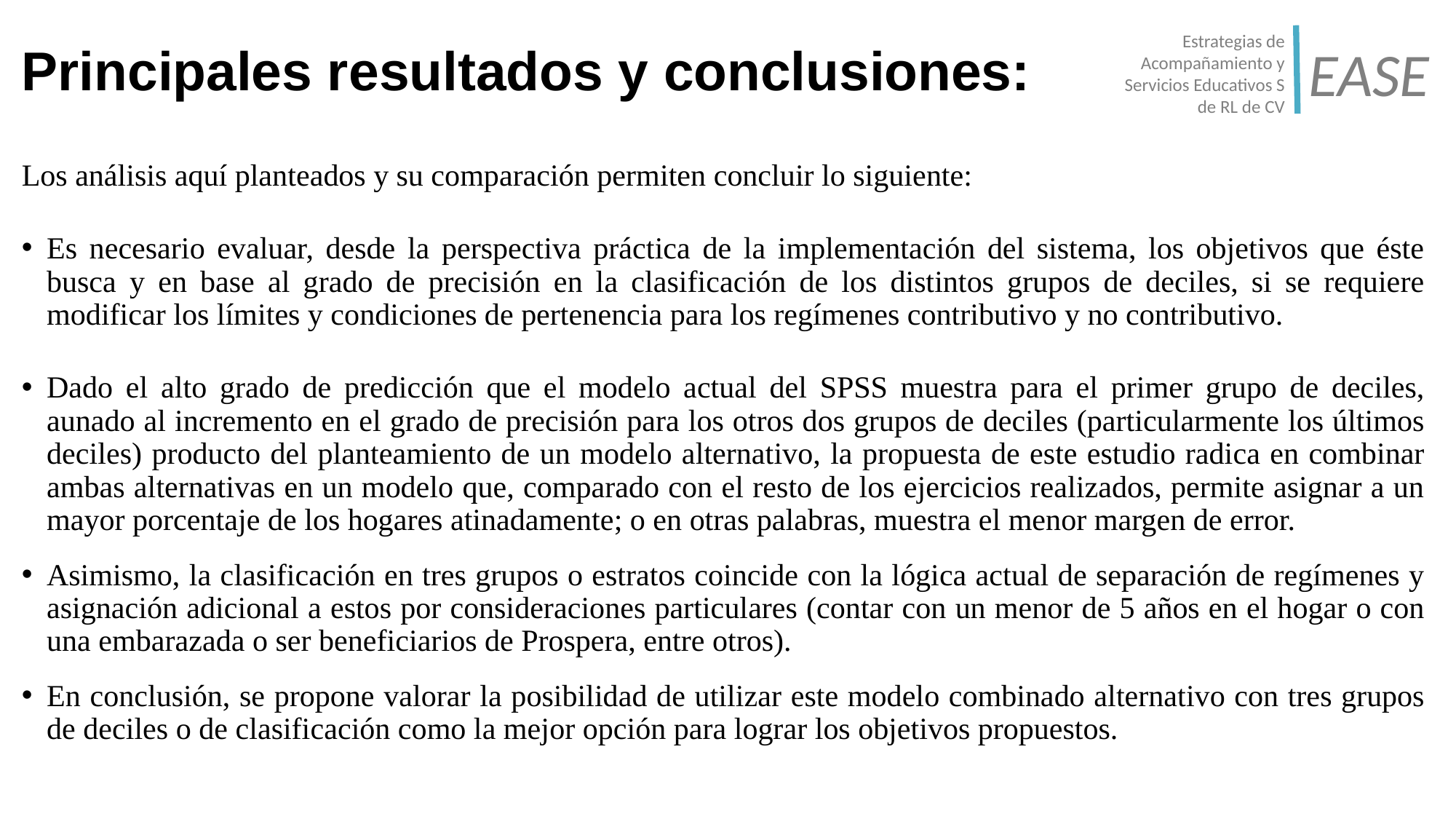

# Principales resultados y conclusiones:
Estrategias de Acompañamiento y Servicios Educativos S de RL de CV

EASE

Los análisis aquí planteados y su comparación permiten concluir lo siguiente:

Es necesario evaluar, desde la perspectiva práctica de la implementación del sistema, los objetivos que éste busca y en base al grado de precisión en la clasificación de los distintos grupos de deciles, si se requiere modificar los límites y condiciones de pertenencia para los regímenes contributivo y no contributivo.

Dado el alto grado de predicción que el modelo actual del SPSS muestra para el primer grupo de deciles, aunado al incremento en el grado de precisión para los otros dos grupos de deciles (particularmente los últimos deciles) producto del planteamiento de un modelo alternativo, la propuesta de este estudio radica en combinar ambas alternativas en un modelo que, comparado con el resto de los ejercicios realizados, permite asignar a un mayor porcentaje de los hogares atinadamente; o en otras palabras, muestra el menor margen de error.

Asimismo, la clasificación en tres grupos o estratos coincide con la lógica actual de separación de regímenes y asignación adicional a estos por consideraciones particulares (contar con un menor de 5 años en el hogar o con una embarazada o ser beneficiarios de Prospera, entre otros).

En conclusión, se propone valorar la posibilidad de utilizar este modelo combinado alternativo con tres grupos de deciles o de clasificación como la mejor opción para lograr los objetivos propuestos.